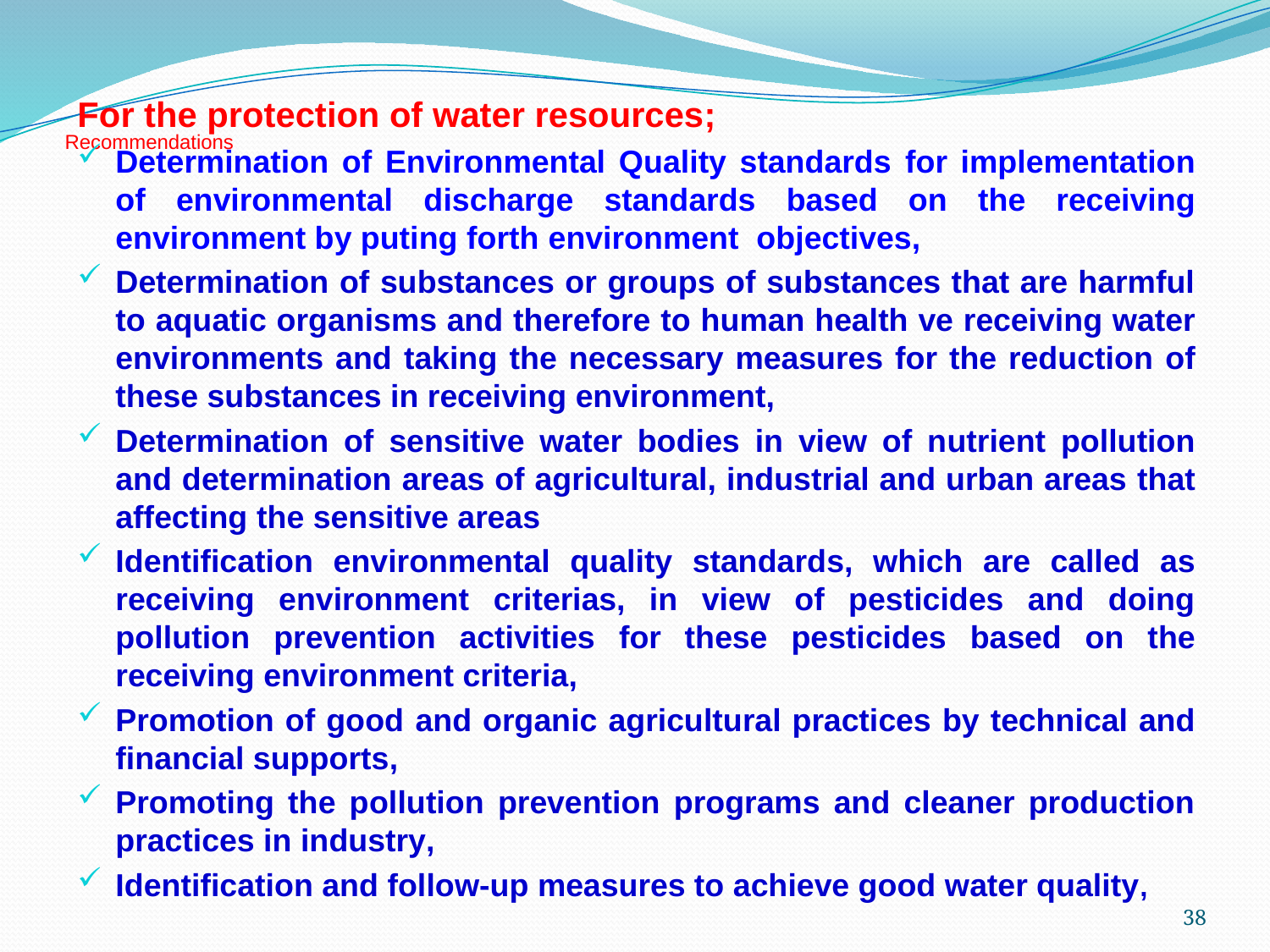

For the protection of water resources;
Determination of Environmental Quality standards for implementation of environmental discharge standards based on the receiving environment by puting forth environment  objectives,
Determination of substances or groups of substances that are harmful to aquatic organisms and therefore to human health ve receiving water environments and taking the necessary measures for the reduction of these substances in receiving environment,
Determination of sensitive water bodies in view of nutrient pollution and determination areas of agricultural, industrial and urban areas that affecting the sensitive areas
Identification environmental quality standards, which are called as receiving environment criterias, in view of pesticides and doing pollution prevention activities for these pesticides based on the receiving environment criteria,
Promotion of good and organic agricultural practices by technical and financial supports,
Promoting the pollution prevention programs and cleaner production practices in industry,
Identification and follow-up measures to achieve good water quality,

# Recommendations
38